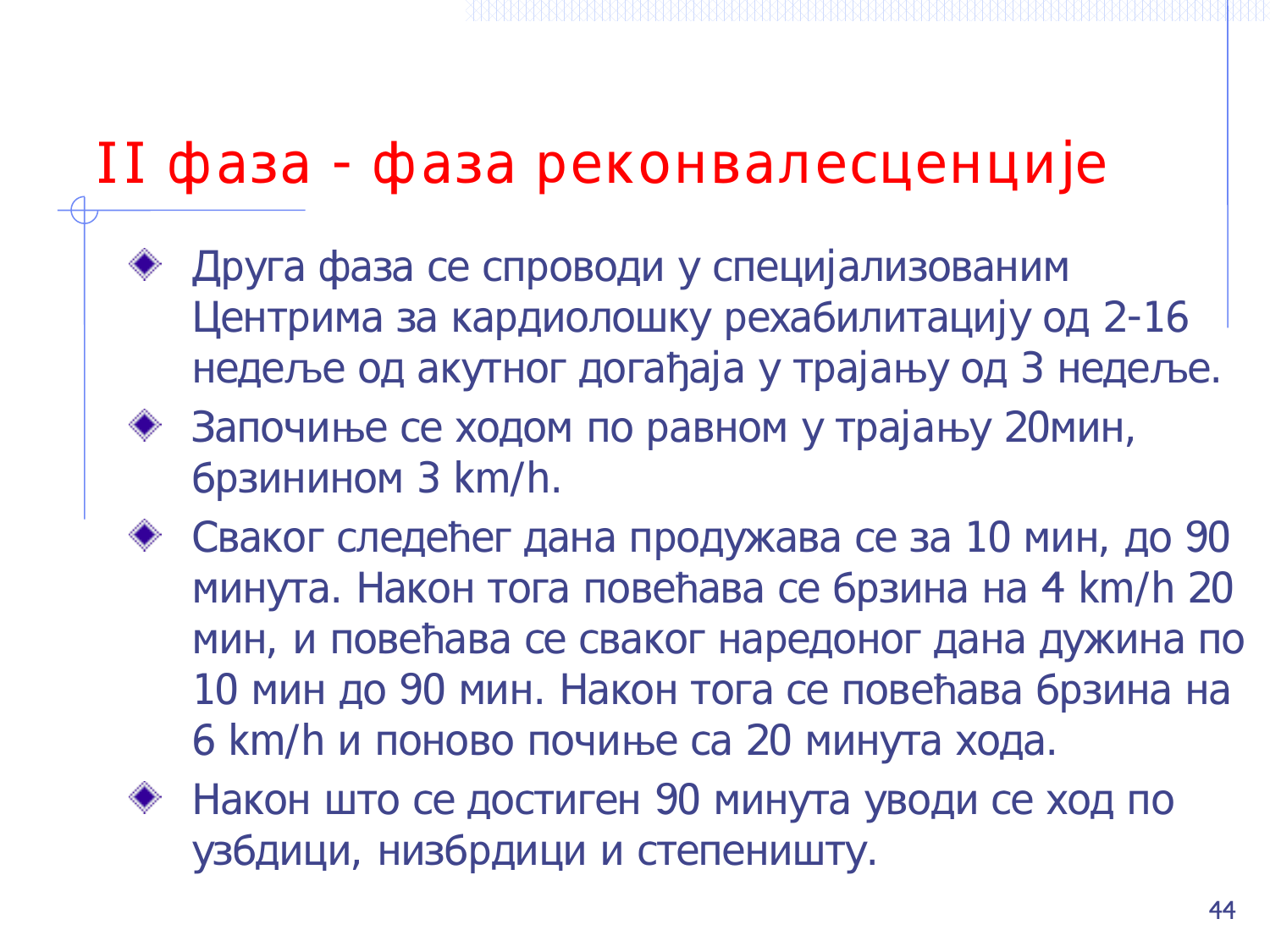

# II фаза - фаза реконвалесценције
Друга фаза се спроводи у специјализованим Центрима за кардиолошку рехабилитацију од 2-16 недеље од акутног догађаја у трајању од 3 недеље.
Започиње се ходом по равном у трајању 20мин, брзинином 3 km/h.
Сваког следећег дана продужава се за 10 мин, до 90 минута. Након тога повећава се брзина на 4 km/h 20 мин, и повећава се сваког наредоног дана дужина по 10 мин до 90 мин. Након тога се повећава брзина на 6 km/h и поново почиње са 20 минута хода.
Након што се достиген 90 минута уводи се ход по узбдици, низбрдици и степеништу.
44